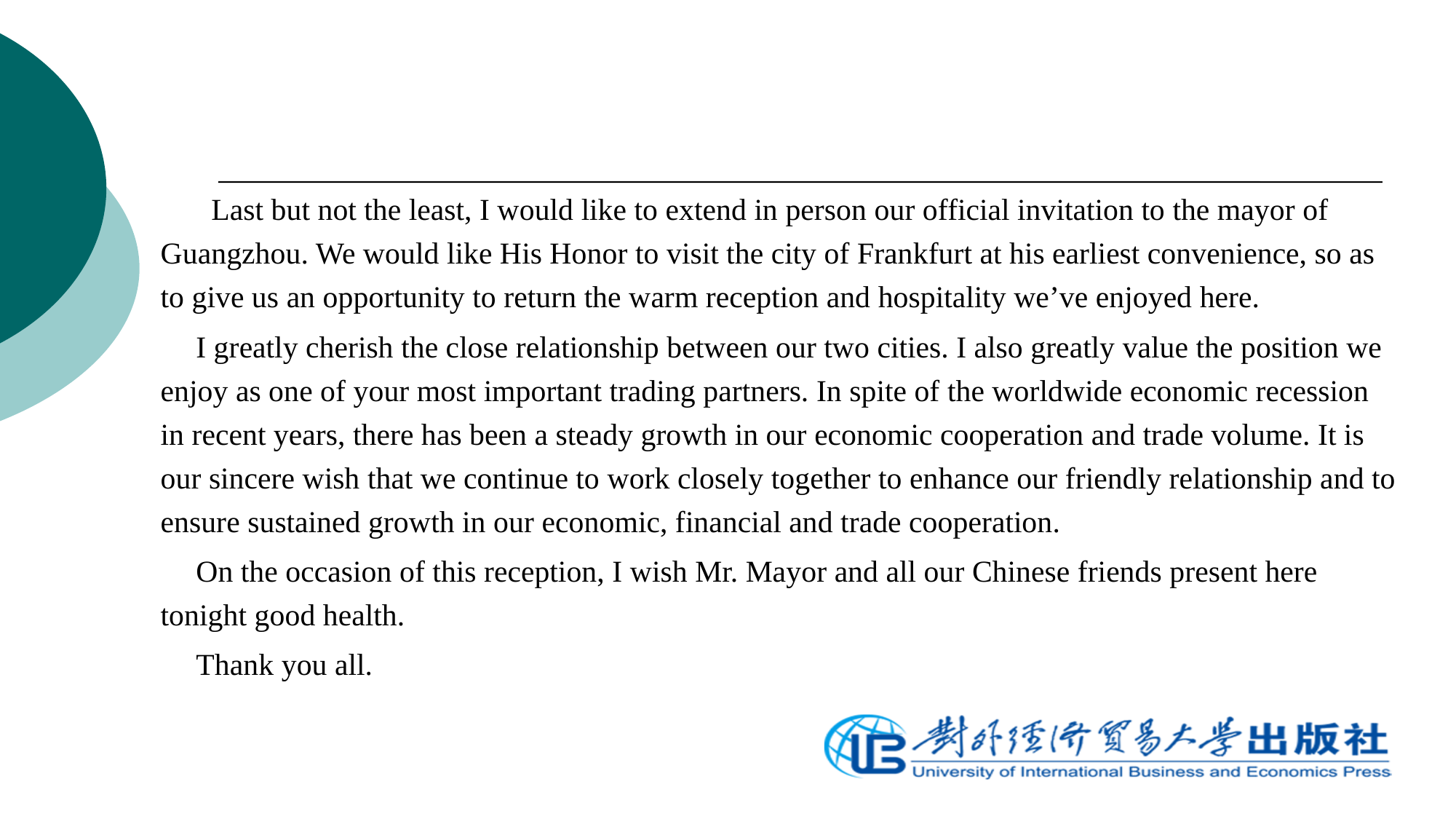

Last but not the least, I would like to extend in person our official invitation to the mayor of Guangzhou. We would like His Honor to visit the city of Frankfurt at his earliest convenience, so as to give us an opportunity to return the warm reception and hospitality we’ve enjoyed here.
          I greatly cherish the close relationship between our two cities. I also greatly value the position we enjoy as one of your most important trading partners. In spite of the worldwide economic recession in recent years, there has been a steady growth in our economic cooperation and trade volume. It is our sincere wish that we continue to work closely together to enhance our friendly relationship and to ensure sustained growth in our economic, financial and trade cooperation.
          On the occasion of this reception, I wish Mr. Mayor and all our Chinese friends present here tonight good health.
          Thank you all.